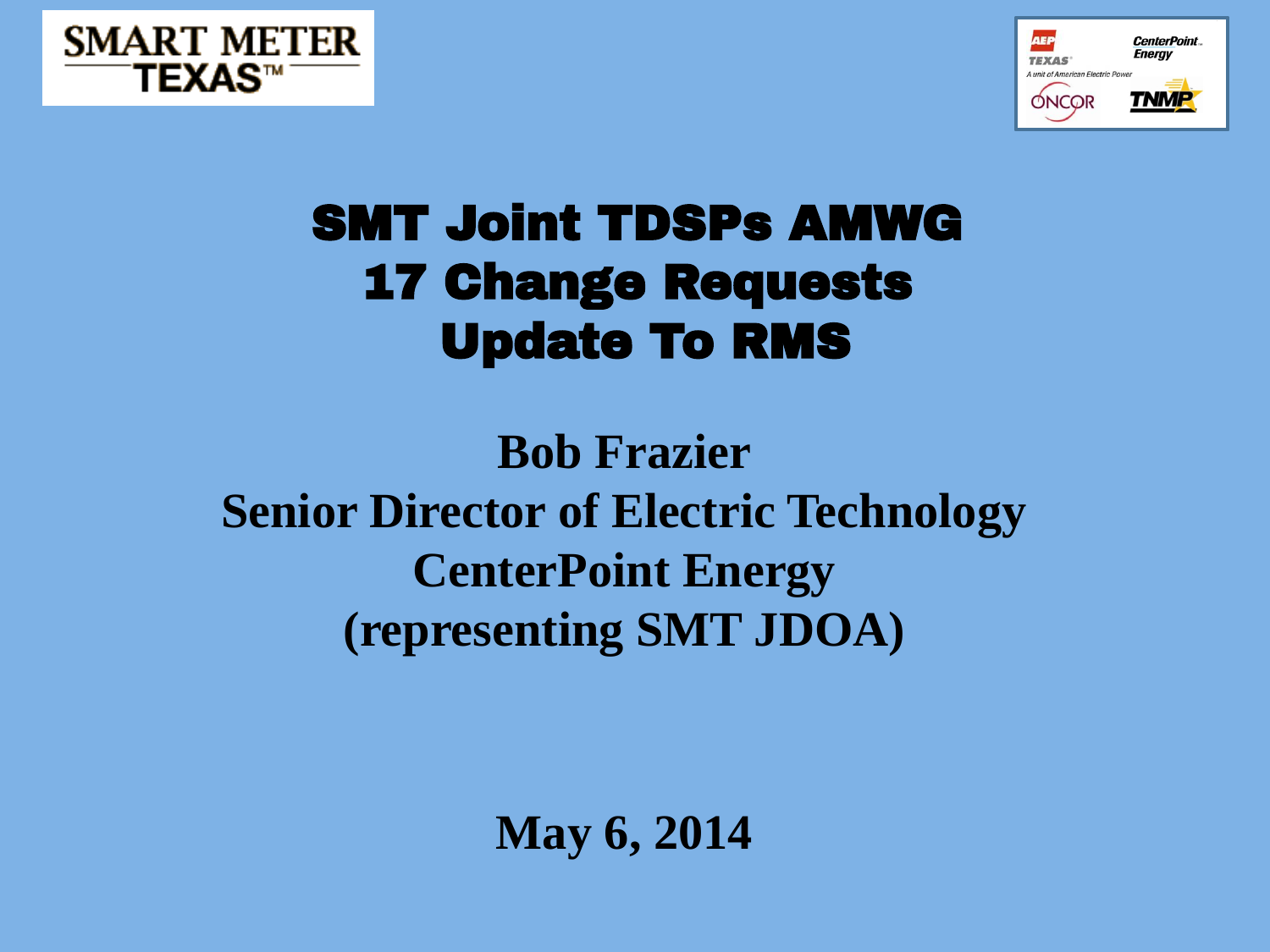

# SMT Joint TDSPs AMWG 17 Change Requests Update To RMS
Bob Frazier
Senior Director of Electric Technology
CenterPoint Energy
(representing SMT JDOA)
May 6, 2014